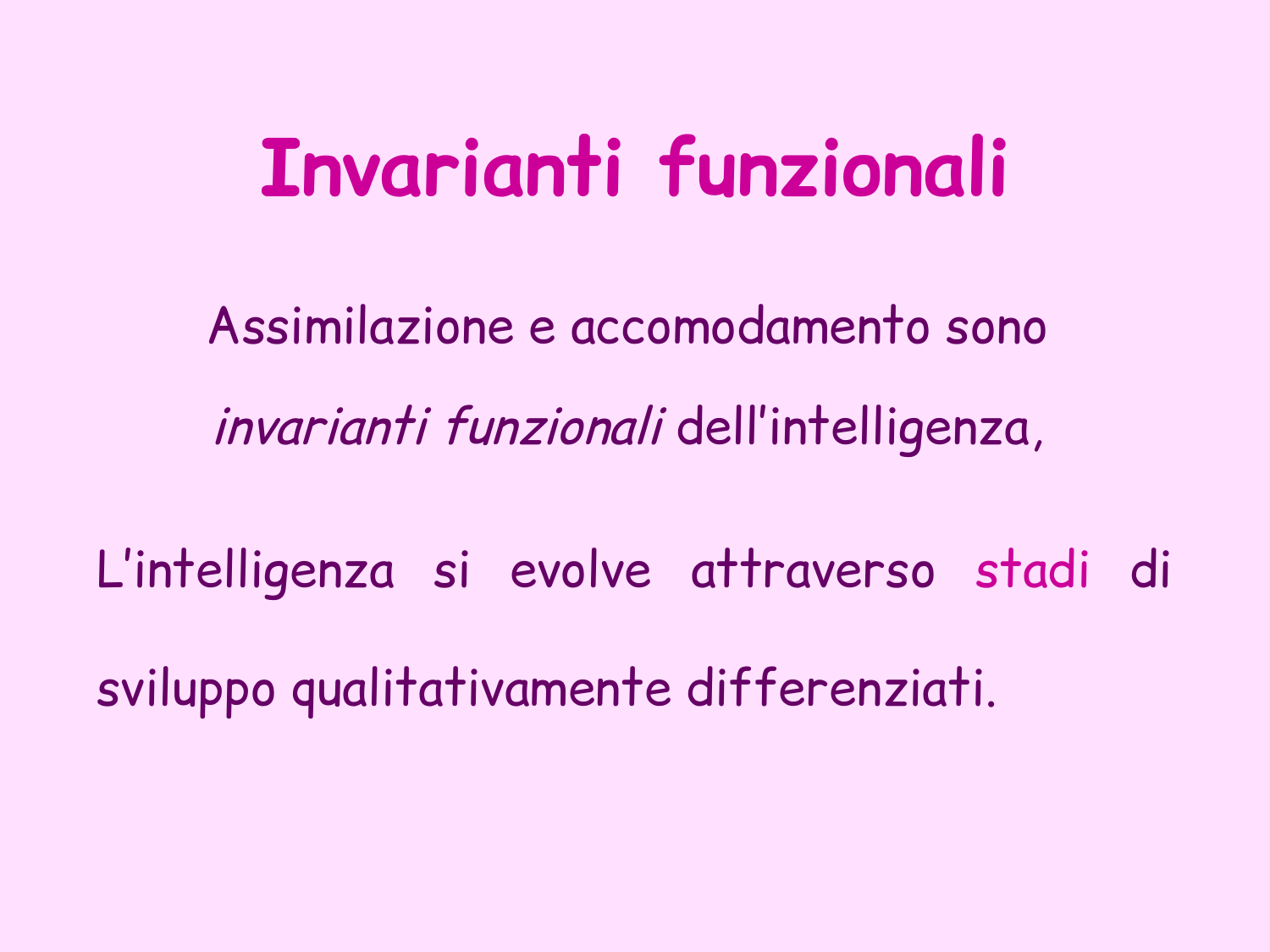

# Invarianti funzionali
Assimilazione e accomodamento sono  invarianti funzionali dell’intelligenza,
L’intelligenza si evolve attraverso stadi di sviluppo qualitativamente differenziati.